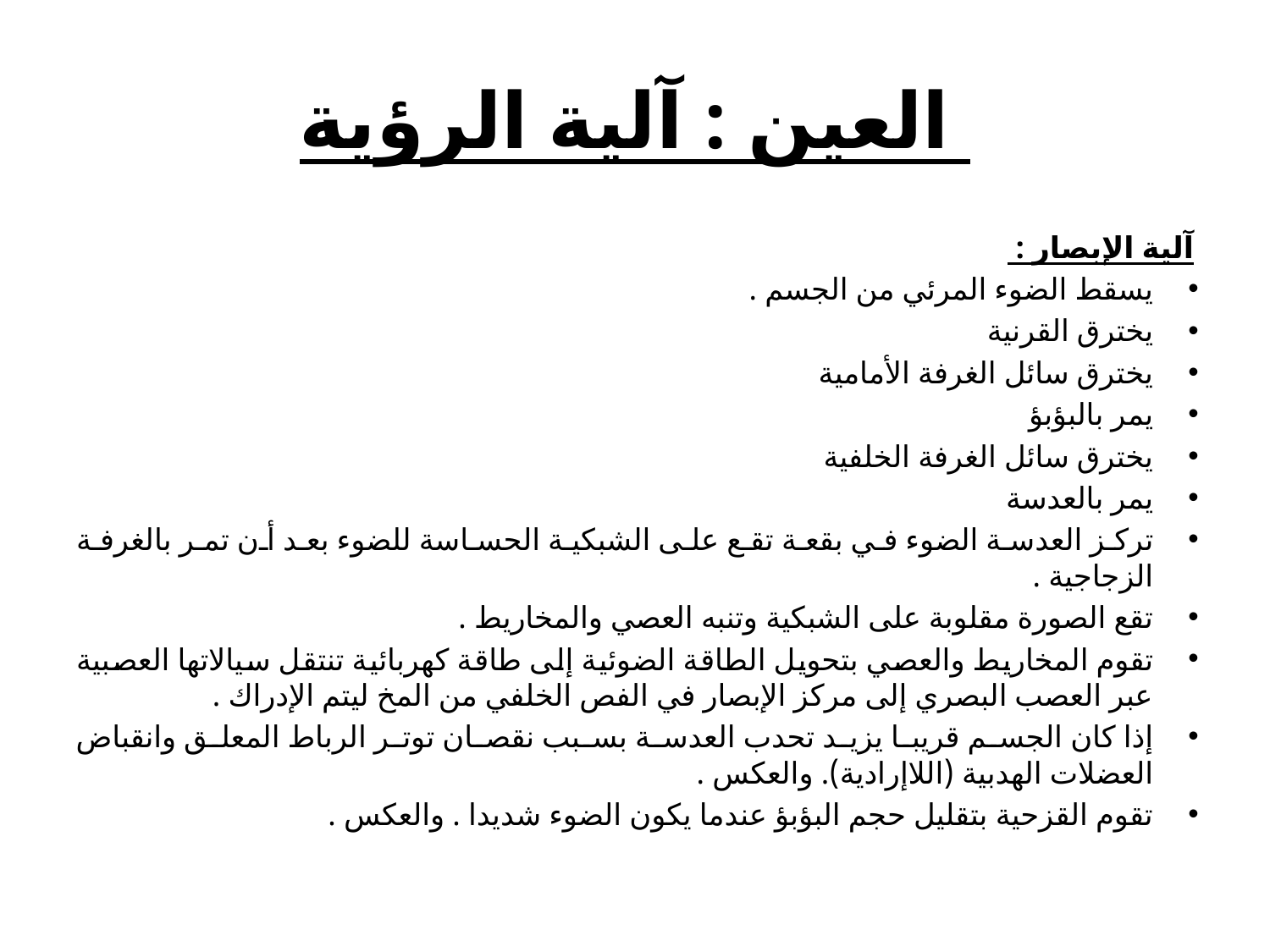

# العين : آلية الرؤية
آلية الإبصار :
يسقط الضوء المرئي من الجسم .
يخترق القرنية
يخترق سائل الغرفة الأمامية
يمر بالبؤبؤ
يخترق سائل الغرفة الخلفية
يمر بالعدسة
تركز العدسة الضوء في بقعة تقع على الشبكية الحساسة للضوء بعد أن تمر بالغرفة الزجاجية .
تقع الصورة مقلوبة على الشبكية وتنبه العصي والمخاريط .
تقوم المخاريط والعصي بتحويل الطاقة الضوئية إلى طاقة كهربائية تنتقل سيالاتها العصبية عبر العصب البصري إلى مركز الإبصار في الفص الخلفي من المخ ليتم الإدراك .
إذا كان الجسم قريبا يزيد تحدب العدسة بسبب نقصان توتر الرباط المعلق وانقباض العضلات الهدبية (اللاإرادية). والعكس .
تقوم القزحية بتقليل حجم البؤبؤ عندما يكون الضوء شديدا . والعكس .